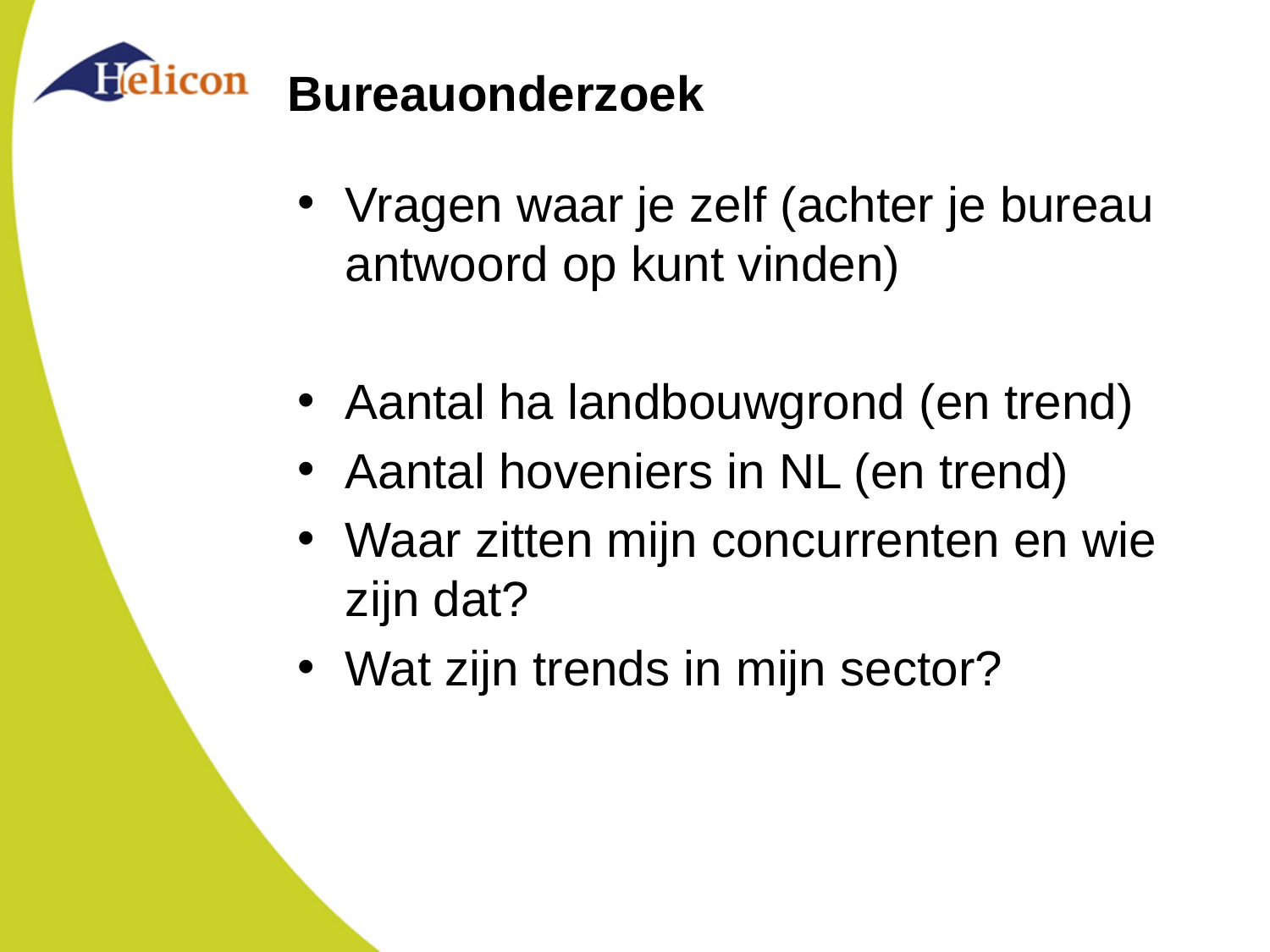

# Bureauonderzoek
Vragen waar je zelf (achter je bureau antwoord op kunt vinden)

Aantal ha landbouwgrond (en trend)
Aantal hoveniers in NL (en trend)
Waar zitten mijn concurrenten en wie zijn dat?
Wat zijn trends in mijn sector?